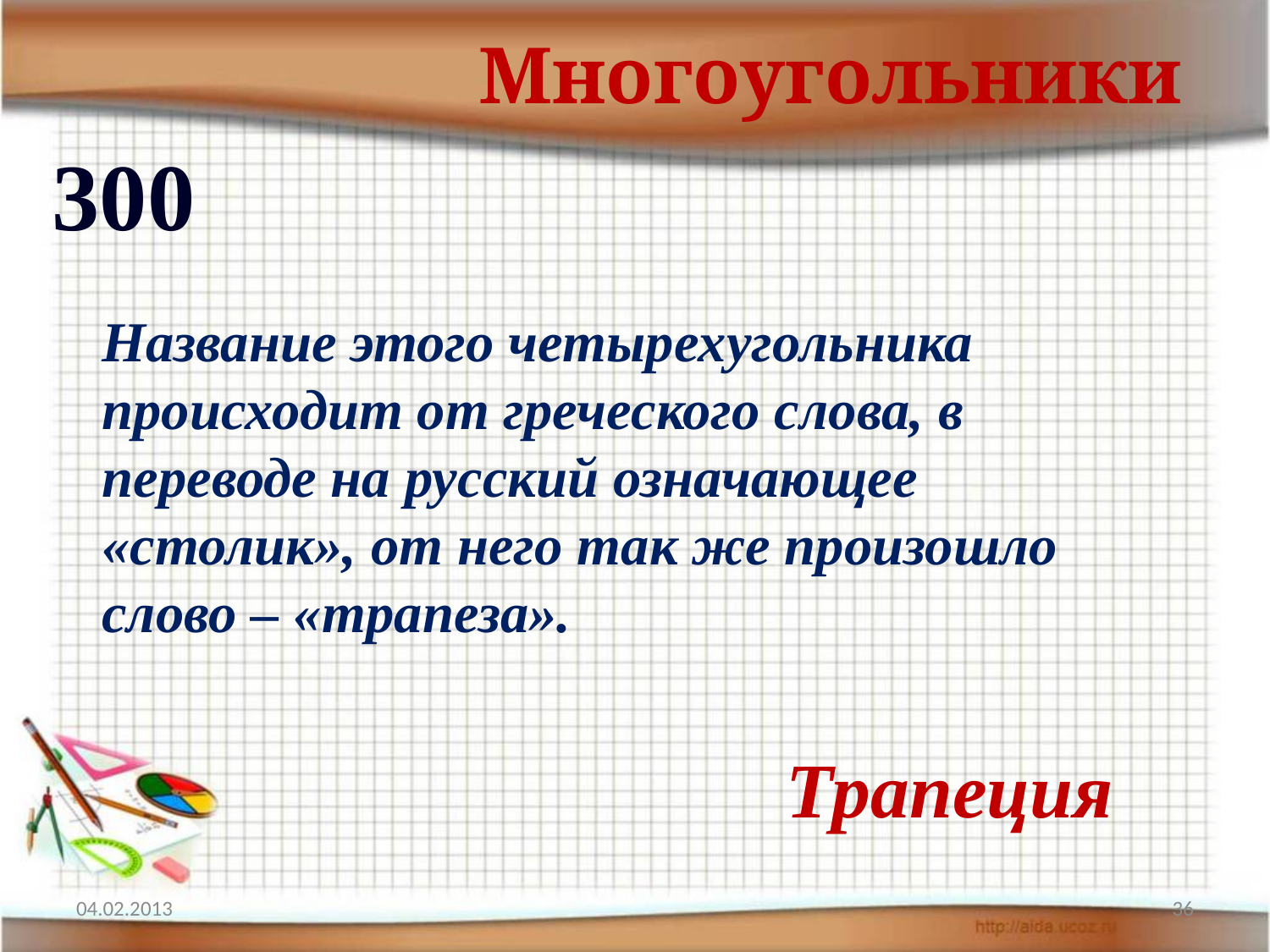

Многоугольники
300
Название этого четырехугольника происходит от греческого слова, в переводе на русский означающее «столик», от него так же произошло слово – «трапеза».
Трапеция
04.02.2013
36